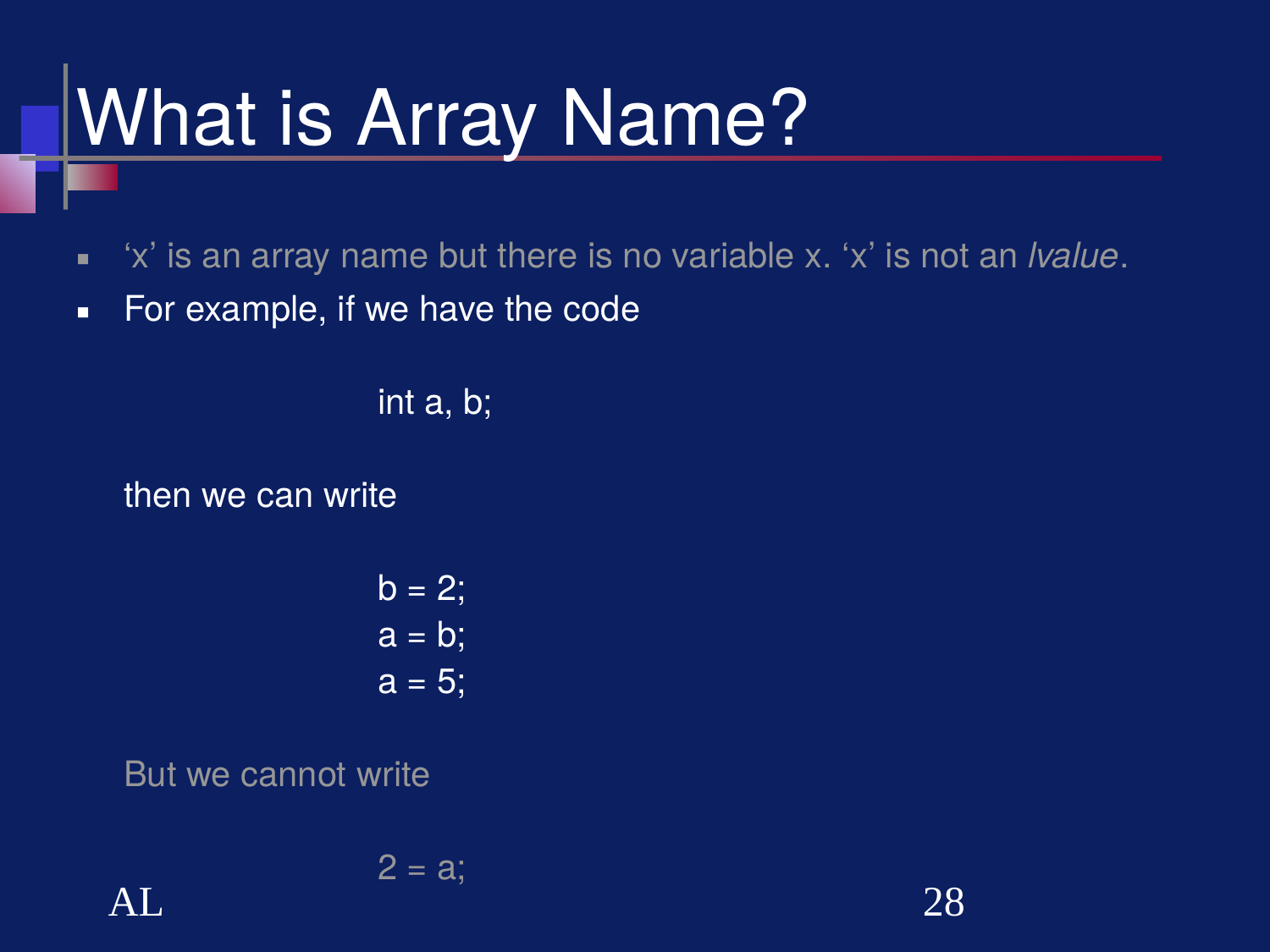

# What is Array Name?
‘x’ is an array name but there is no variable x. ‘x’ is not an lvalue.
For example, if we have the code
		int a, b;
then we can write
		b = 2;
		a = b;
		a = 5;
But we cannot write
		2 = a;

AL
28